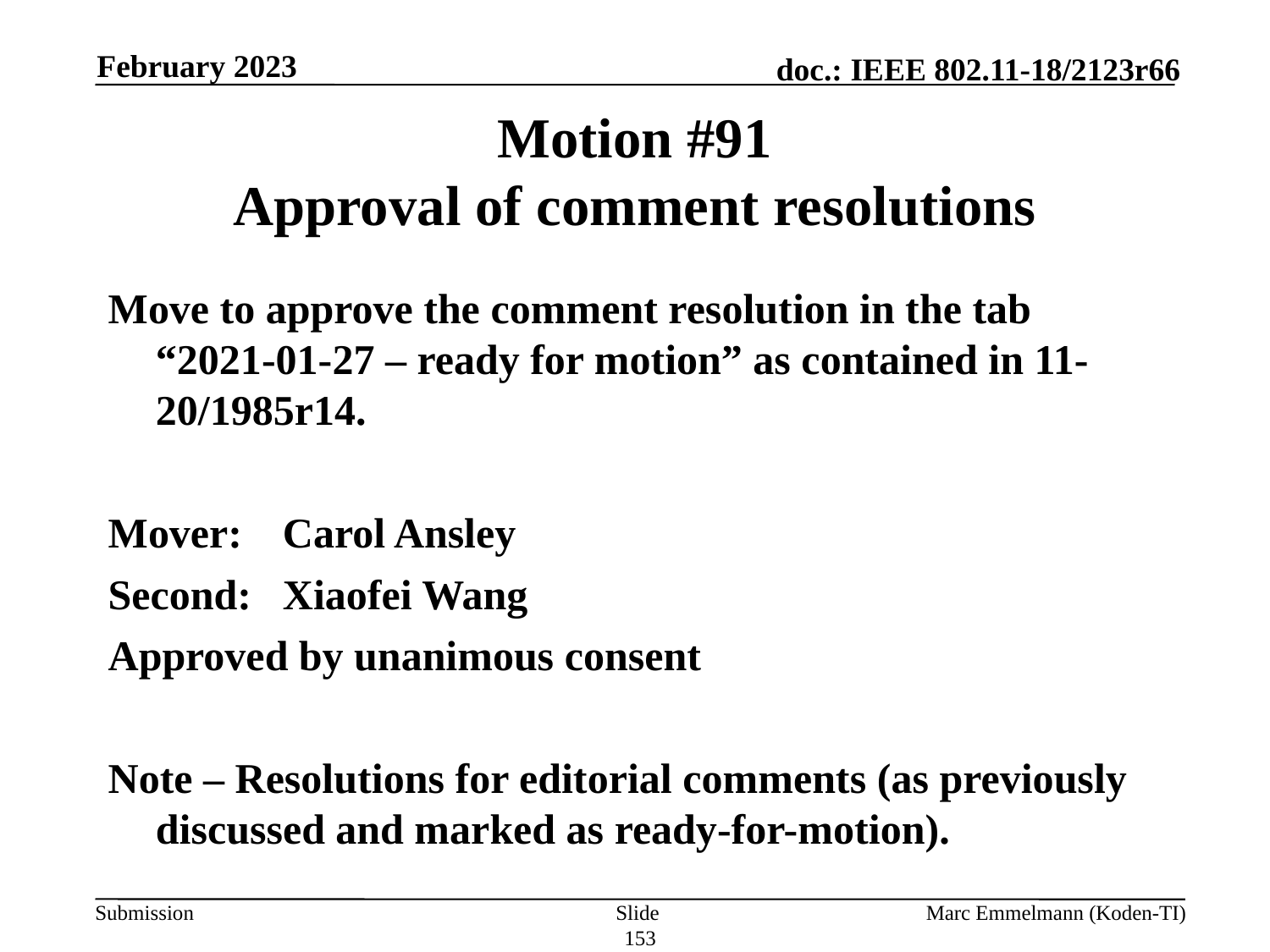

February 2023
# Motion #91 Approval of comment resolutions
Move to approve the comment resolution in the tab “2021-01-27 – ready for motion” as contained in 11-20/1985r14.

Mover:	Carol Ansley
Second:	Xiaofei Wang
Approved by unanimous consent

Note – Resolutions for editorial comments (as previously discussed and marked as ready-for-motion).
Slide 153
Marc Emmelmann (Koden-TI)